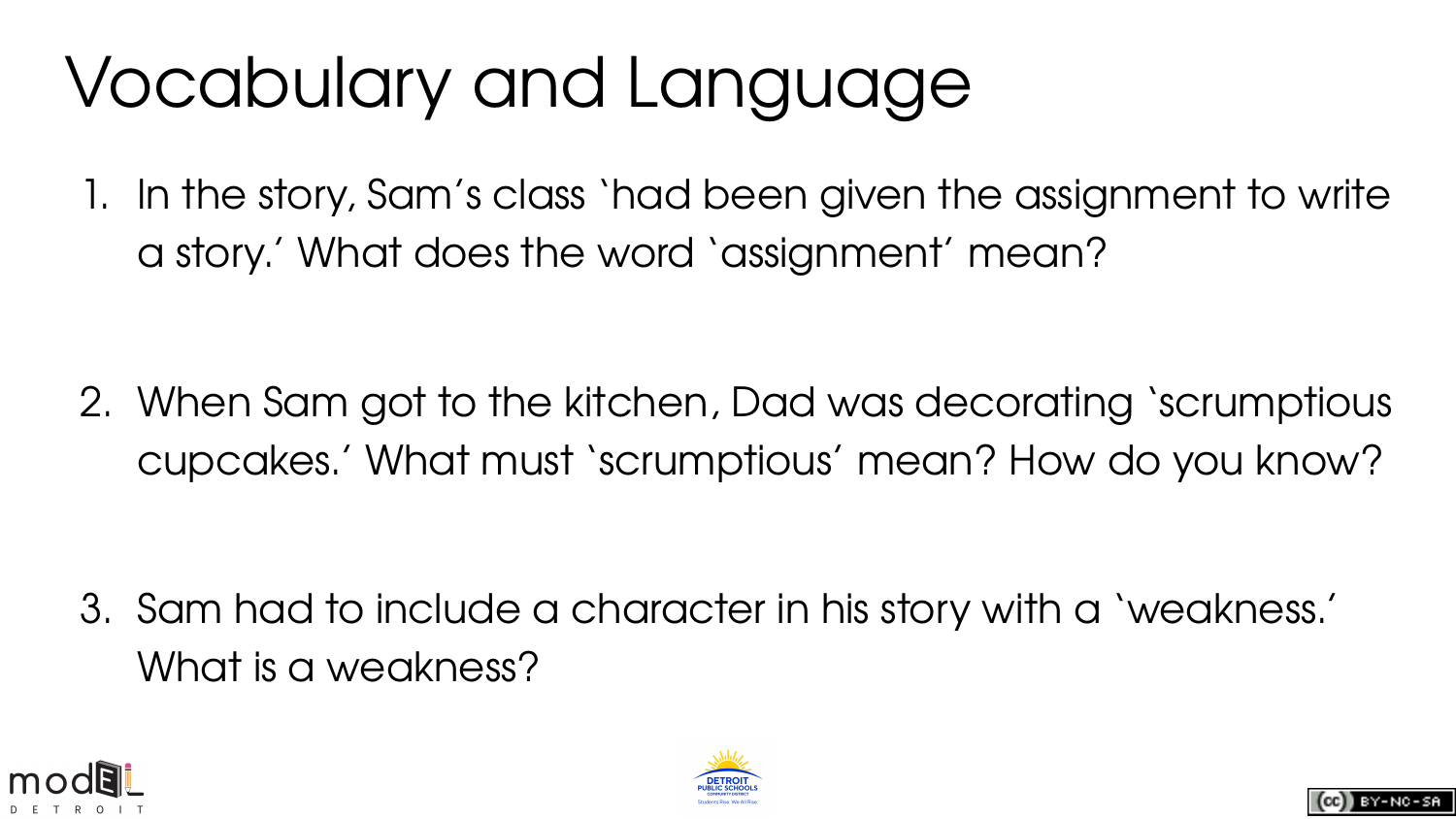

# Vocabulary and Language
In the story, Sam’s class ‘had been given the assignment to write a story.’ What does the word ‘assignment’ mean?

When Sam got to the kitchen, Dad was decorating ‘scrumptious cupcakes.’ What must ‘scrumptious’ mean? How do you know?

Sam had to include a character in his story with a ‘weakness.’ What is a weakness?